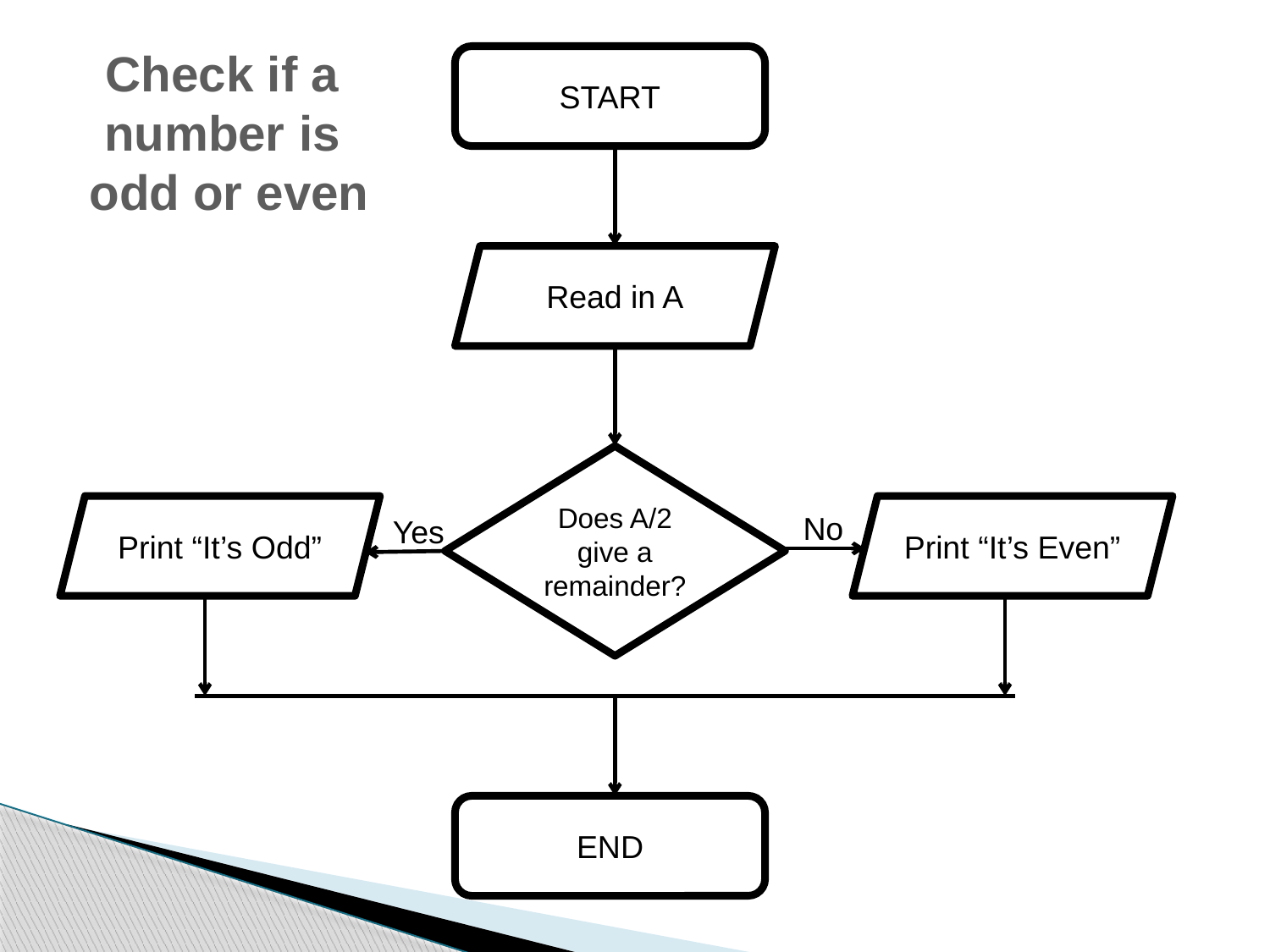

Check if a
number is
odd or even
START
Read in A
Does A/2 give a remainder?
Print “It’s Odd”
Print “It’s Even”
No
Yes
END